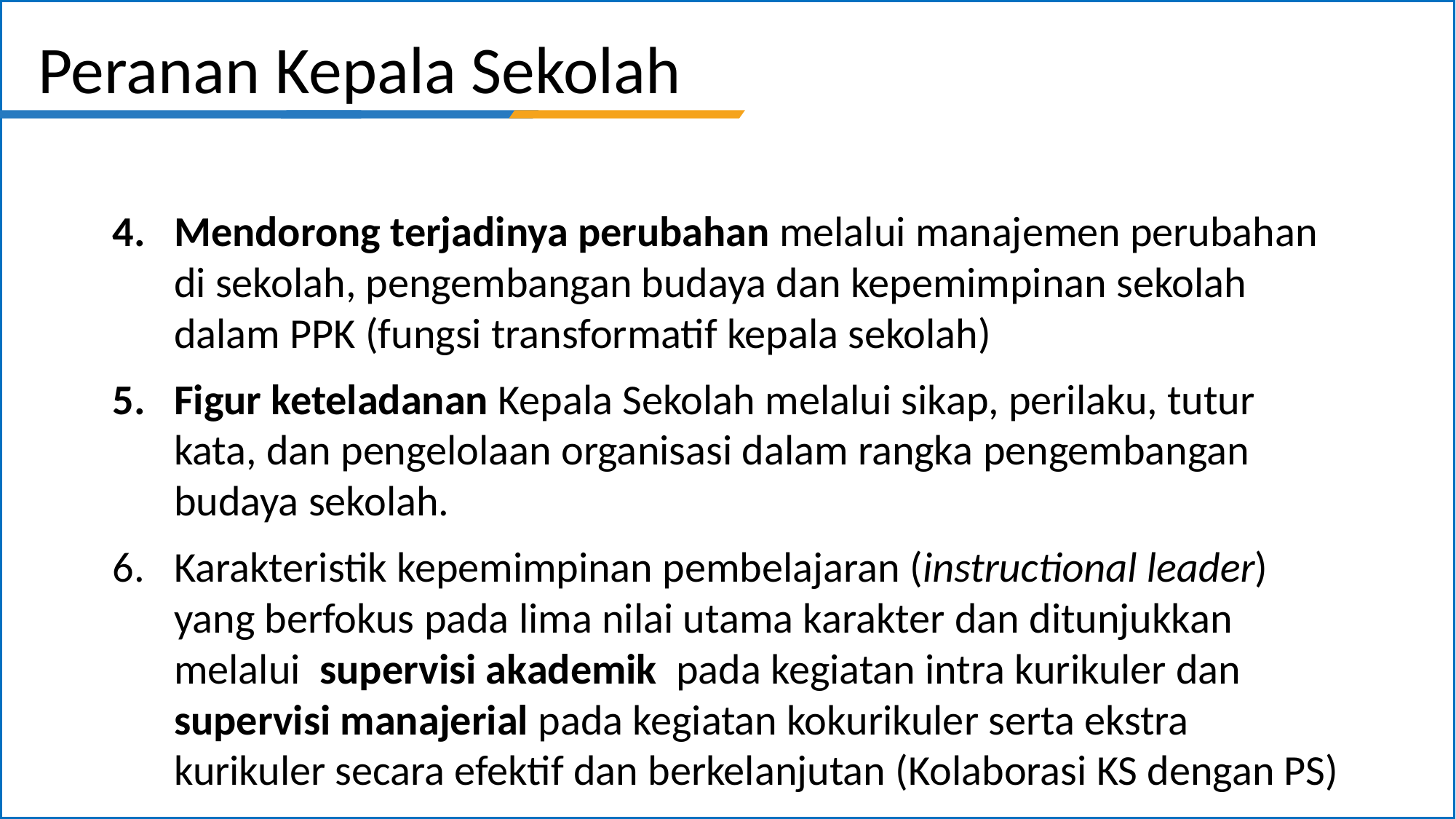

# Peranan Kepala Sekolah

Mendorong terjadinya perubahan melalui manajemen perubahan di sekolah, pengembangan budaya dan kepemimpinan sekolah dalam PPK (fungsi transformatif kepala sekolah)
Figur keteladanan Kepala Sekolah melalui sikap, perilaku, tutur kata, dan pengelolaan organisasi dalam rangka pengembangan budaya sekolah.
Karakteristik kepemimpinan pembelajaran (instructional leader) yang berfokus pada lima nilai utama karakter dan ditunjukkan melalui  supervisi akademik  pada kegiatan intra kurikuler dan supervisi manajerial pada kegiatan kokurikuler serta ekstra kurikuler secara efektif dan berkelanjutan (Kolaborasi KS dengan PS)